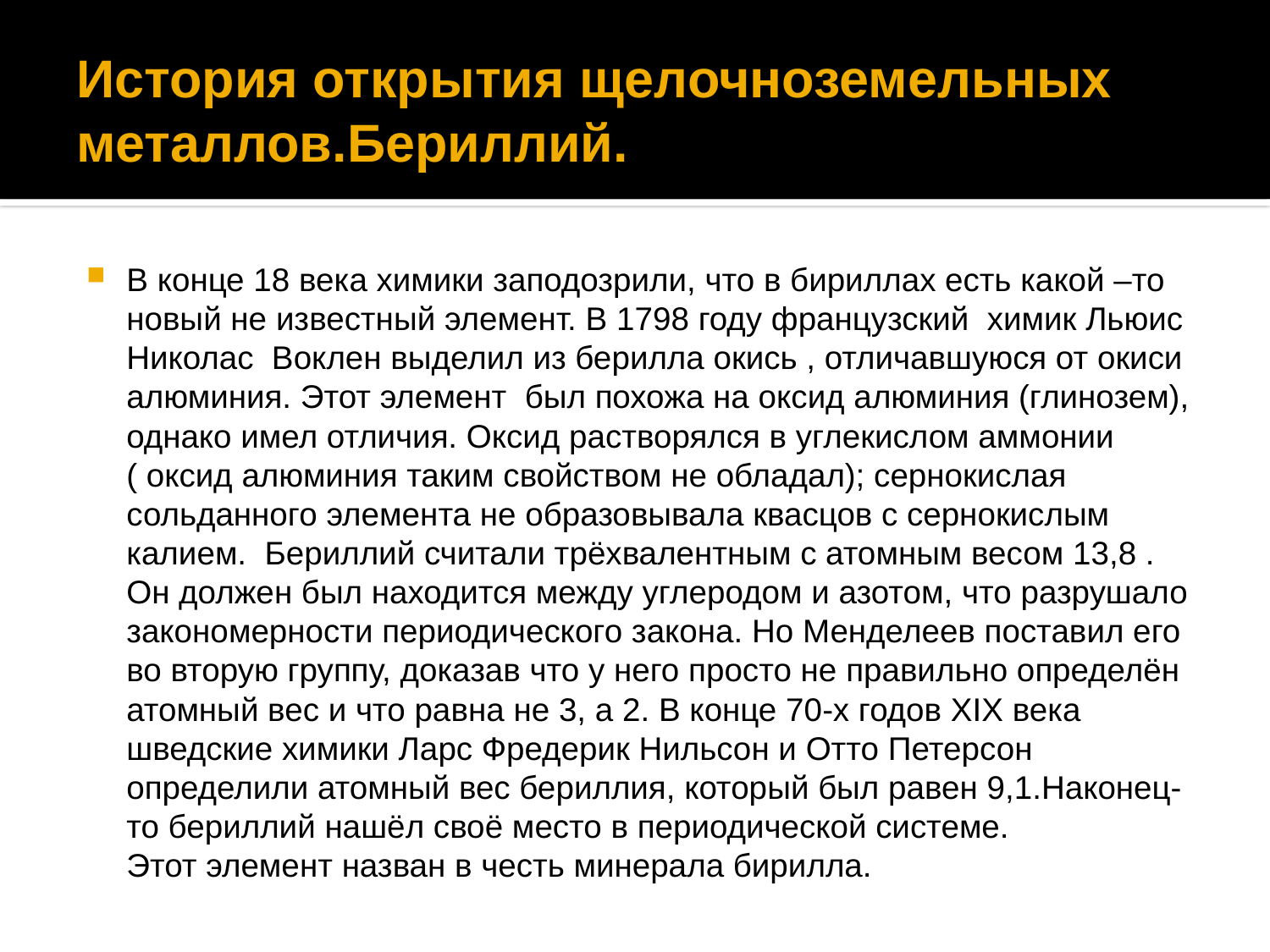

# История открытия щелочноземельных металлов.Бериллий.
В конце 18 века химики заподозрили, что в бириллах есть какой –то новый не известный элемент. В 1798 году французский  химик Льюис Николас  Воклен выделил из берилла окись , отличавшуюся от окиси алюминия. Этот элемент  был похожа на оксид алюминия (глинозем), однако имел отличия. Оксид растворялся в углекислом аммонии ( оксид алюминия таким свойством не обладал); сернокислая сольданного элемента не образовывала квасцов с сернокислым калием.  Бериллий считали трёхвалентным с атомным весом 13,8 . Он должен был находится между углеродом и азотом, что разрушало закономерности периодического закона. Но Менделеев поставил его во вторую группу, доказав что у него просто не правильно определён атомный вес и что равна не 3, а 2. В конце 70-х годов XIX века шведские химики Ларс Фредерик Нильсон и Отто Петерсон определили атомный вес бериллия, который был равен 9,1.Наконец-то бериллий нашёл своё место в периодической системе.
Этот элемент назван в честь минерала бирилла.